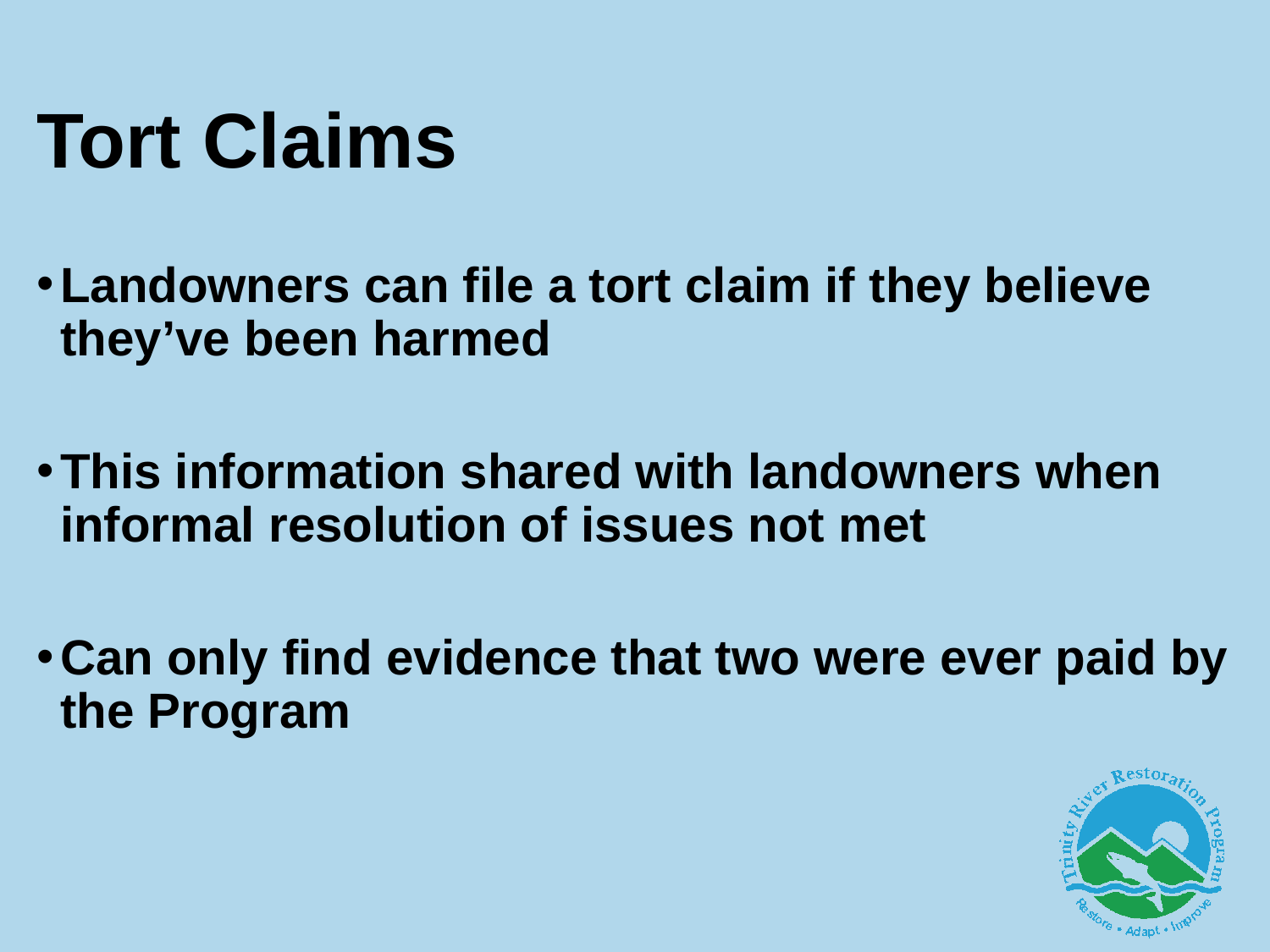

# Tort Claims
Landowners can file a tort claim if they believe they’ve been harmed

This information shared with landowners when informal resolution of issues not met

Can only find evidence that two were ever paid by the Program